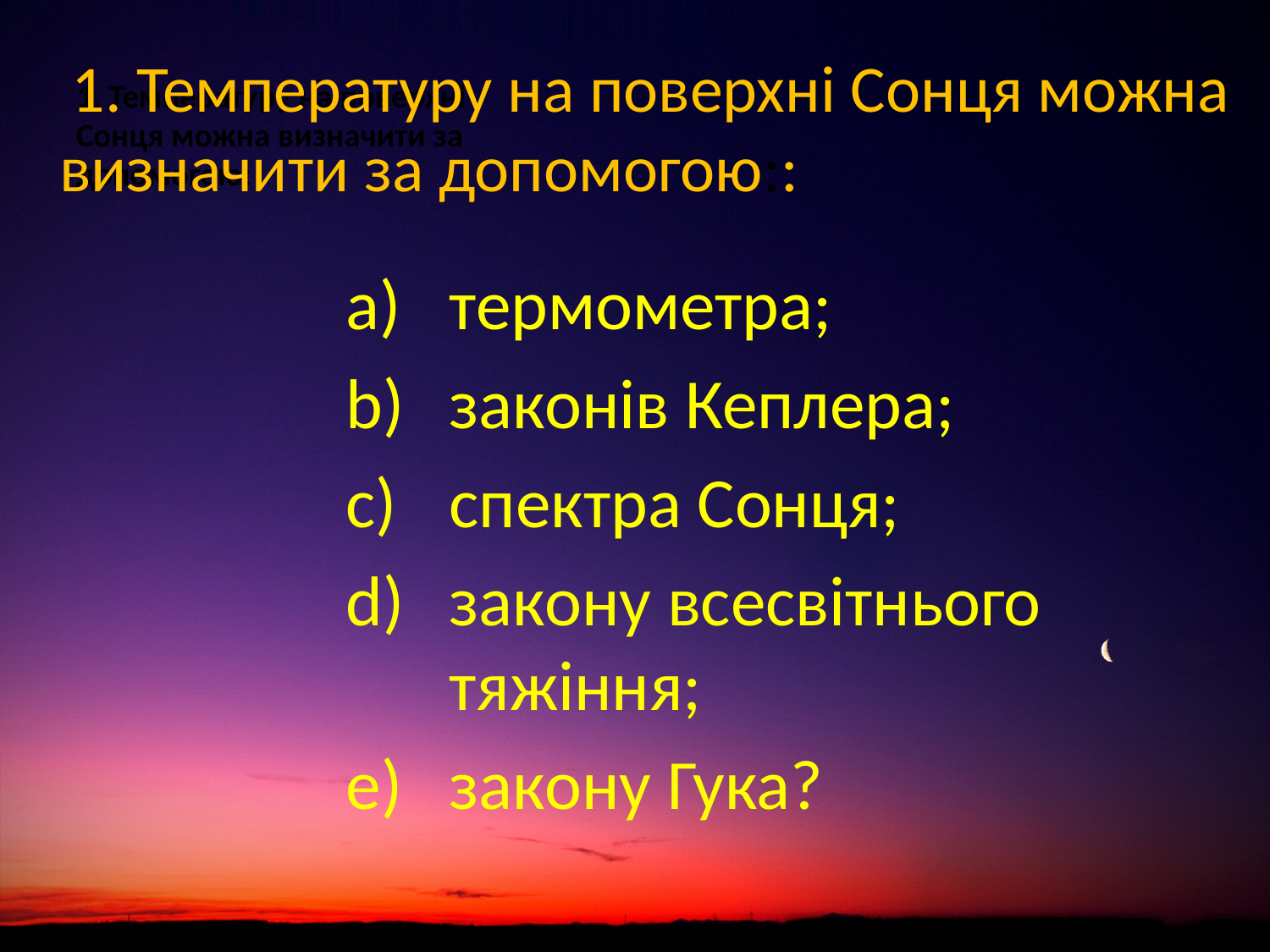

# 1. Температуру на поверхні Сонця можна визначити за допомогою:
 1. Температуру на поверхні Сонця можна визначити за допомогою::
термометра;
законів Кеплера;
спектра Сонця;
закону всесвітнього тяжіння;
закону Гука?